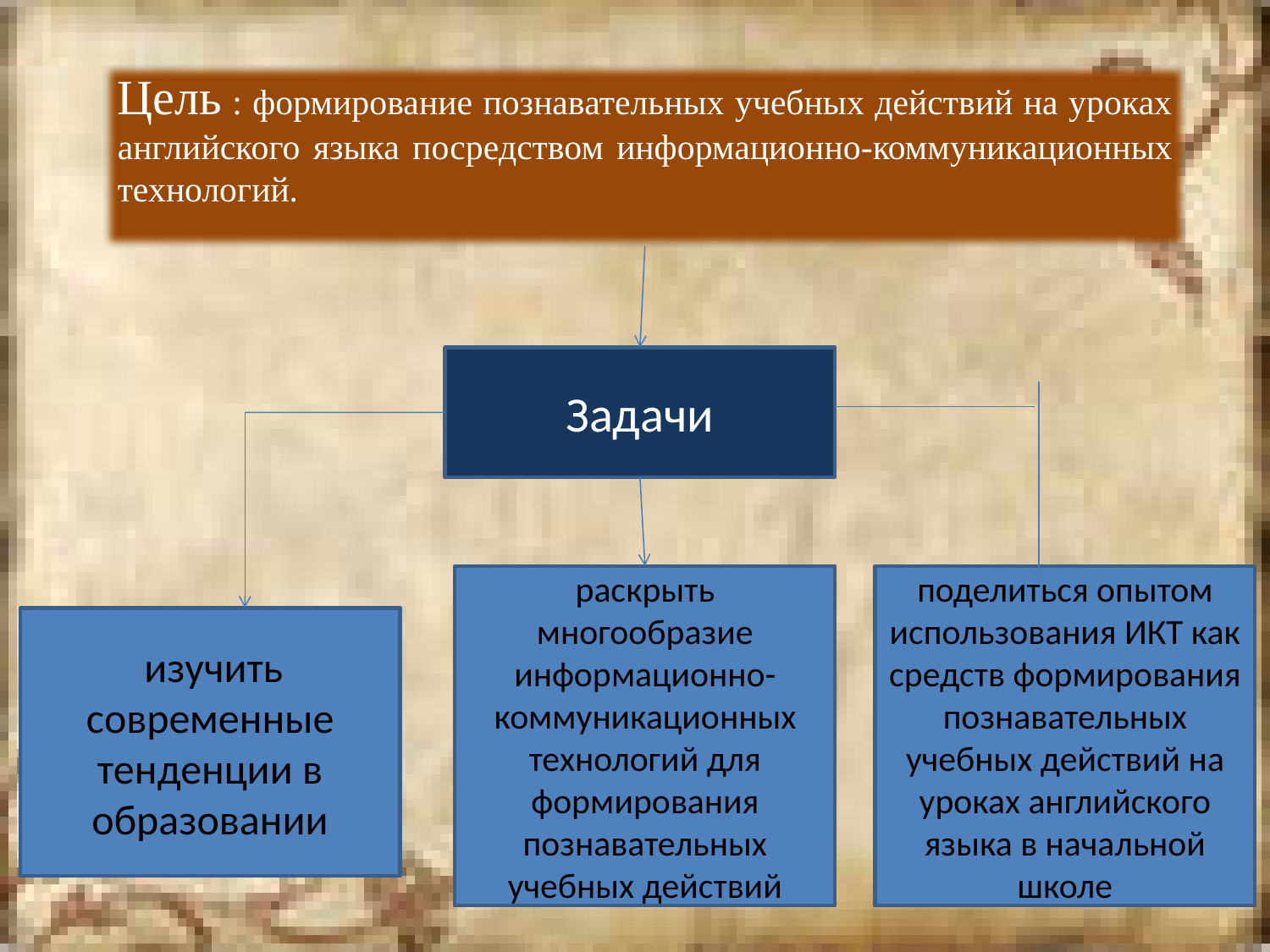

Цель : формирование познавательных учебных действий на уроках английского языка посредством информационно-коммуникационных технологий.

Задачи
раскрыть многообразие информационно-коммуникационных технологий для формирования познавательных учебных действий
поделиться опытом использования ИКТ как средств формирования познавательных учебных действий на уроках английского языка в начальной школе
 изучить современные тенденции в образовании